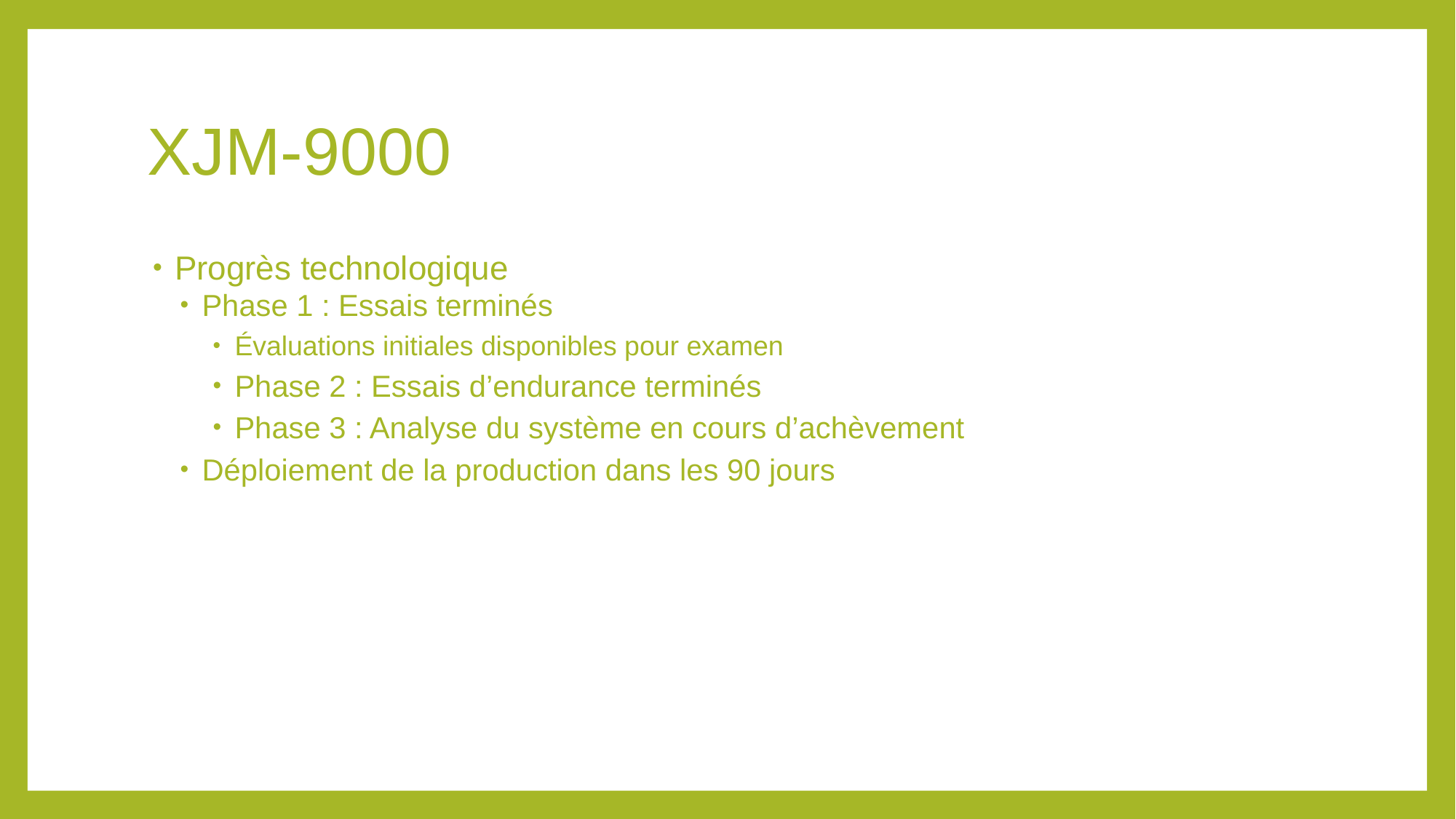

# XJM-9000
Progrès technologique
Phase 1 : Essais terminés
Évaluations initiales disponibles pour examen
Phase 2 : Essais d’endurance terminés
Phase 3 : Analyse du système en cours d’achèvement
Déploiement de la production dans les 90 jours